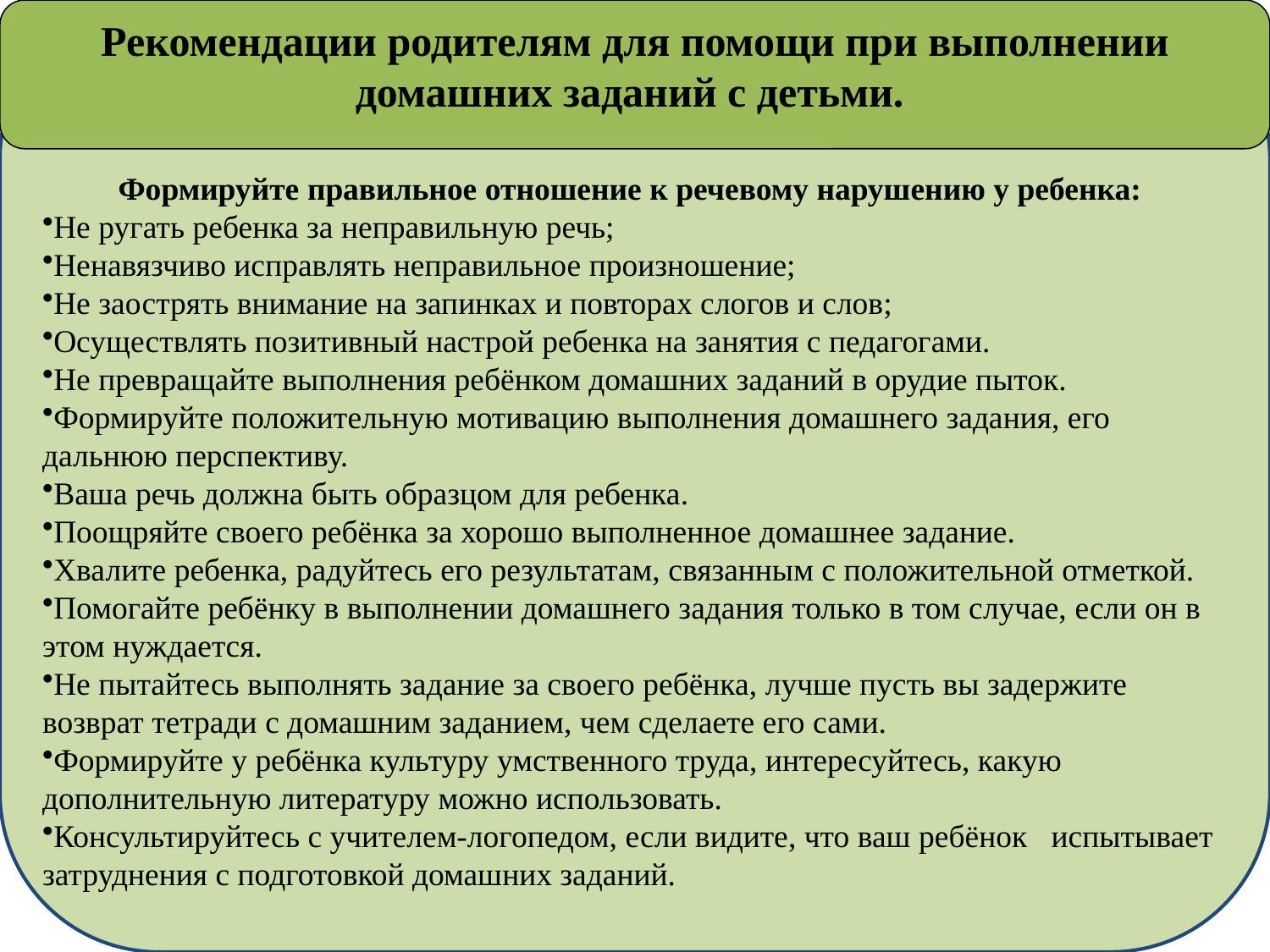

Рекомендации родителям для помощи при выполнении домашних заданий с детьми.

Формируйте правильное отношение к речевому нарушению у ребенка:
Не ругать ребенка за неправильную речь;
Ненавязчиво исправлять неправильное произношение;
Не заострять внимание на запинках и повторах слогов и слов;
Осуществлять позитивный настрой ребенка на занятия с педагогами.
Не превращайте выполнения ребёнком домашних заданий в орудие пыток.
Формируйте положительную мотивацию выполнения домашнего задания, его  дальнюю перспективу.
Ваша речь должна быть образцом для ребенка.
Поощряйте своего ребёнка за хорошо выполненное домашнее задание.
Хвалите ребенка, радуйтесь его результатам, связанным с положительной отметкой.
Помогайте ребёнку в выполнении домашнего задания только в том случае, если он в этом нуждается.
Не пытайтесь выполнять задание за своего ребёнка, лучше пусть вы задержите возврат тетради с домашним заданием, чем сделаете его сами.
Формируйте у ребёнка культуру умственного труда, интересуйтесь, какую дополнительную литературу можно использовать.
Консультируйтесь с учителем-логопедом, если видите, что ваш ребёнок   испытывает затруднения с подготовкой домашних заданий.